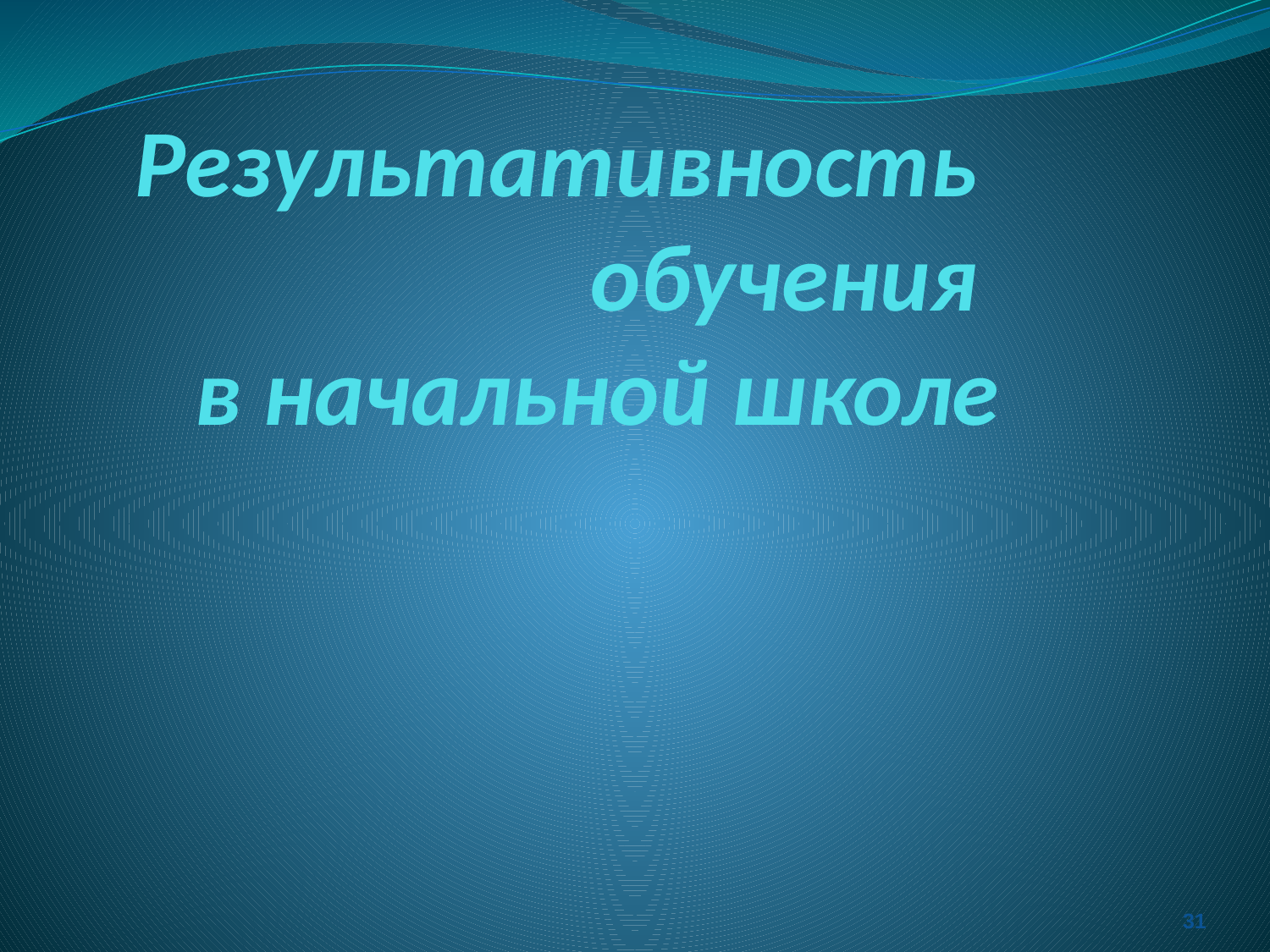

# Результативность обучения в начальной школе
31